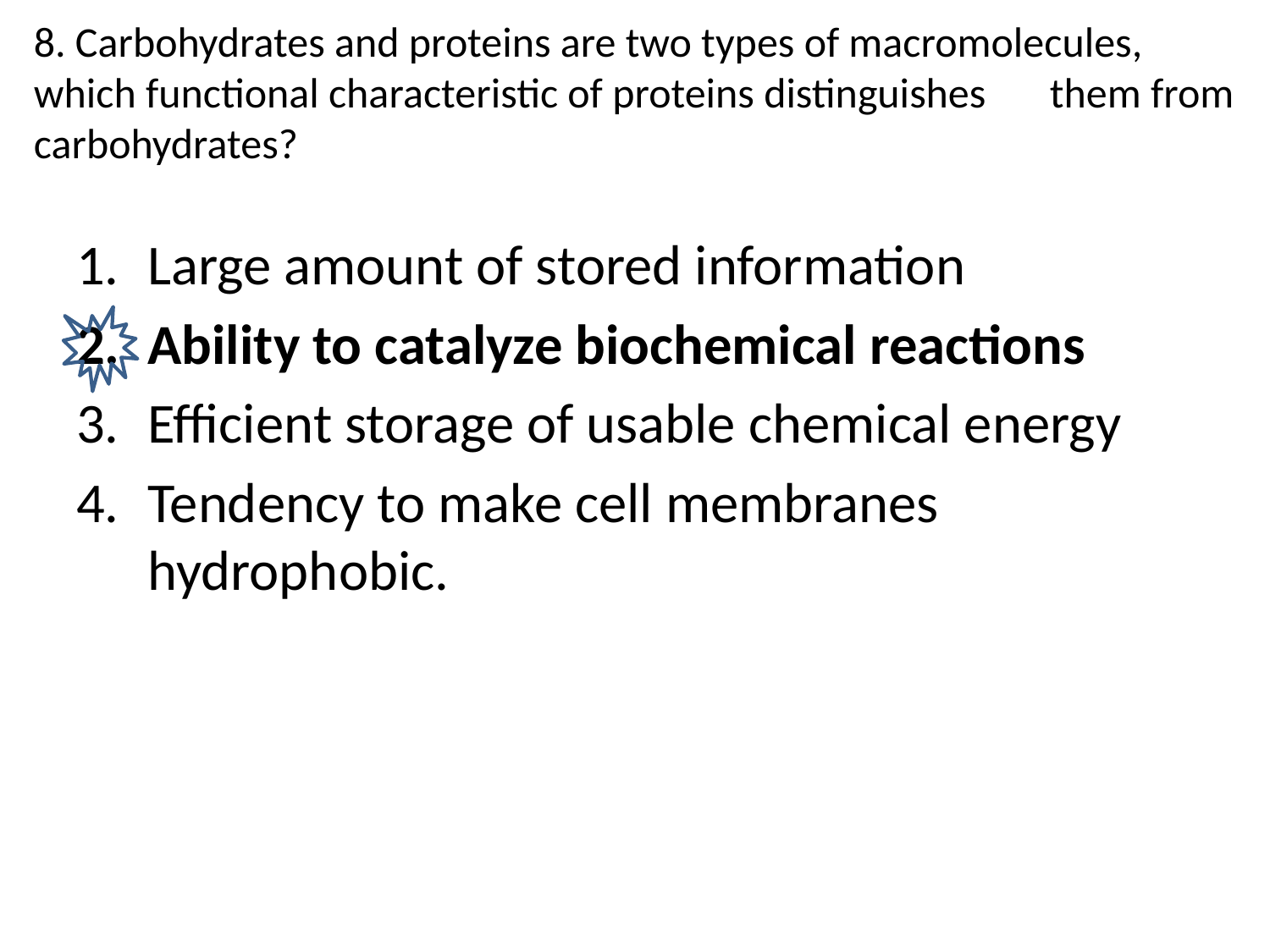

# 8. Carbohydrates and proteins are two types of macromolecules,  	which functional characteristic of proteins distinguishes 	them from carbohydrates?
Large amount of stored information
Ability to catalyze biochemical reactions
Efficient storage of usable chemical energy
Tendency to make cell membranes hydrophobic.